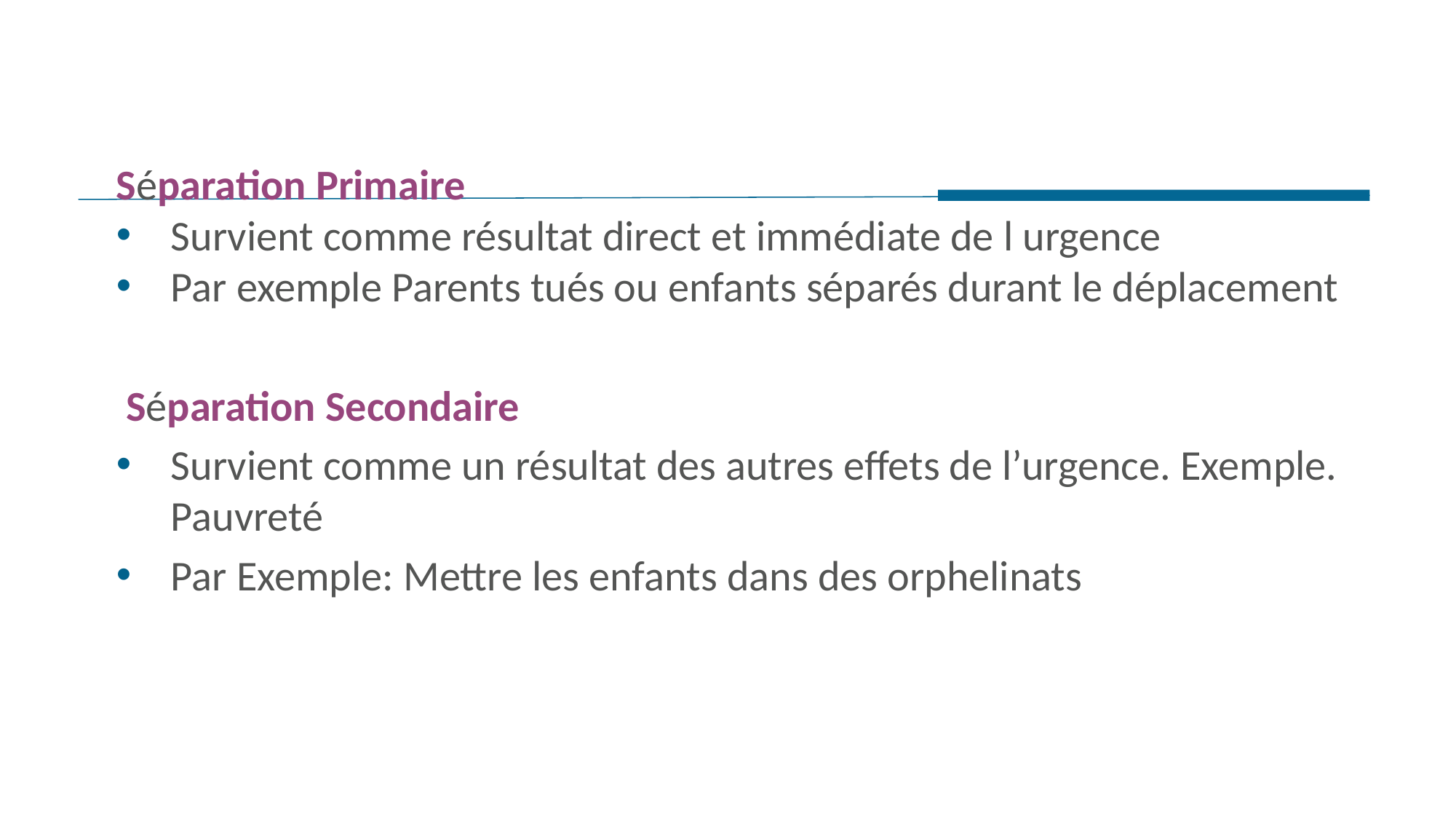

Séparation Primaire
Survient comme résultat direct et immédiate de l urgence
Par exemple Parents tués ou enfants séparés durant le déplacement

 Séparation Secondaire
Survient comme un résultat des autres effets de l’urgence. Exemple. Pauvreté
Par Exemple: Mettre les enfants dans des orphelinats